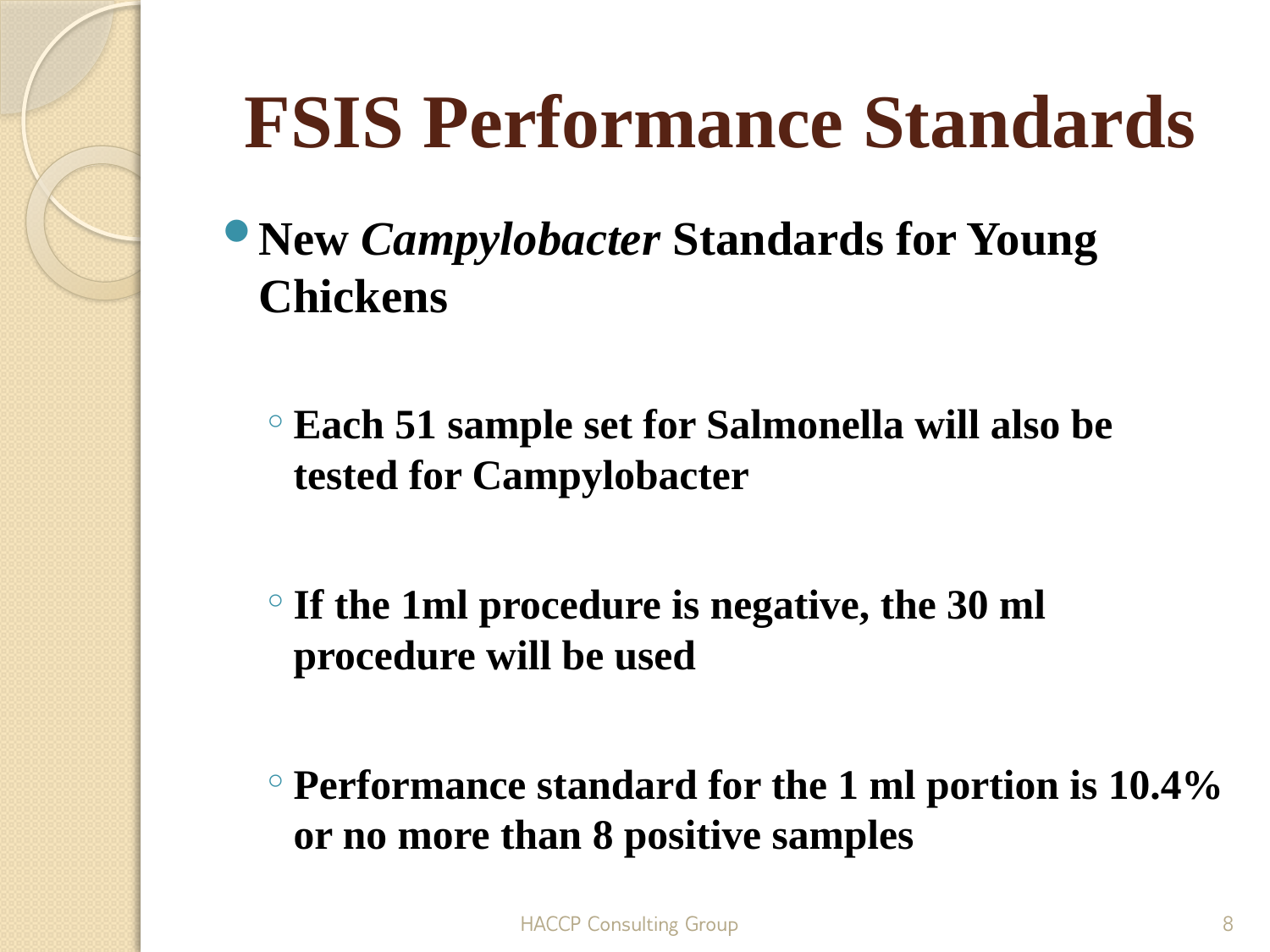

# FSIS Performance Standards
New Campylobacter Standards for Young Chickens

Each 51 sample set for Salmonella will also be tested for Campylobacter

If the 1ml procedure is negative, the 30 ml procedure will be used

Performance standard for the 1 ml portion is 10.4% or no more than 8 positive samples
HACCP Consulting Group
8